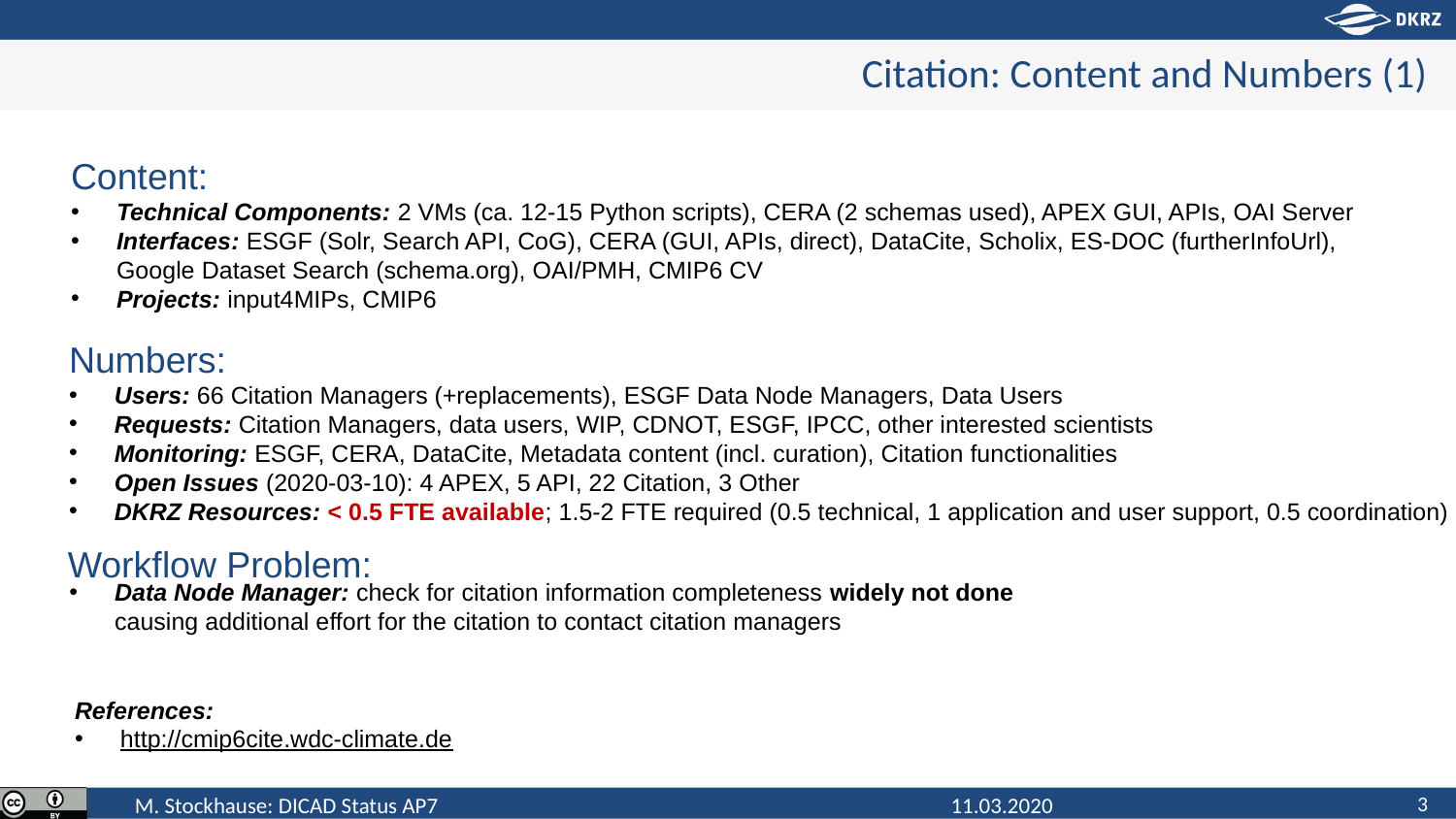

# Citation: Content and Numbers (1)
Content:
Technical Components: 2 VMs (ca. 12-15 Python scripts), CERA (2 schemas used), APEX GUI, APIs, OAI Server
Interfaces: ESGF (Solr, Search API, CoG), CERA (GUI, APIs, direct), DataCite, Scholix, ES-DOC (furtherInfoUrl),
Google Dataset Search (schema.org), OAI/PMH, CMIP6 CV
Projects: input4MIPs, CMIP6
Numbers:
Users: 66 Citation Managers (+replacements), ESGF Data Node Managers, Data Users
Requests: Citation Managers, data users, WIP, CDNOT, ESGF, IPCC, other interested scientists
Monitoring: ESGF, CERA, DataCite, Metadata content (incl. curation), Citation functionalities
Open Issues (2020-03-10): 4 APEX, 5 API, 22 Citation, 3 Other
DKRZ Resources: < 0.5 FTE available; 1.5-2 FTE required (0.5 technical, 1 application and user support, 0.5 coordination)
Workflow Problem:
Data Node Manager: check for citation information completeness widely not done
causing additional effort for the citation to contact citation managers
References:
http://cmip6cite.wdc-climate.de
3
M. Stockhause: DICAD Status AP7
11.03.2020